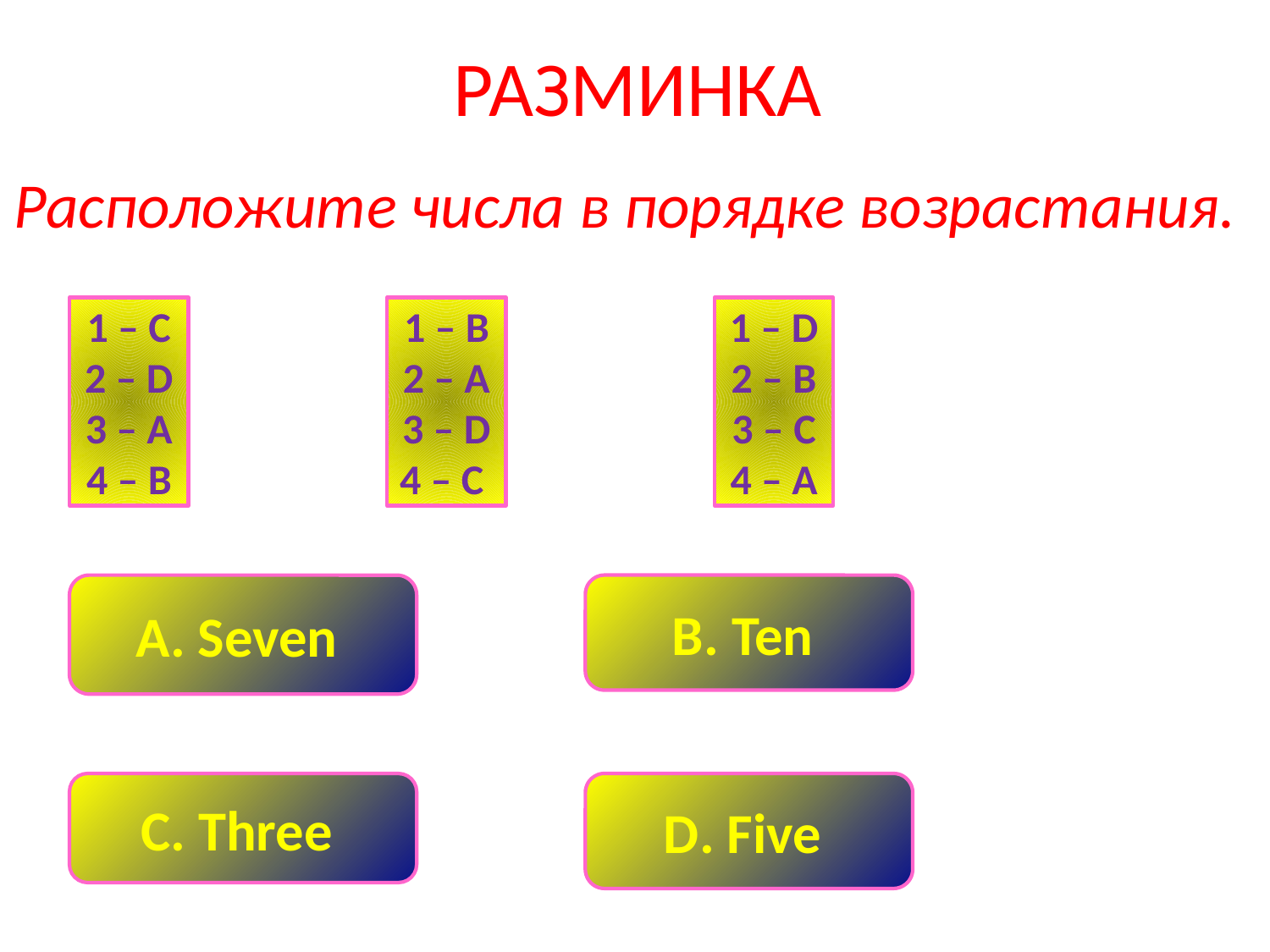

# РАЗМИНКА
Расположите числа в порядке возрастания.
1 – C
2 – D
3 – А
4 – В
1 – В
2 – А
3 – D
4 – C
1 – D
2 – B
3 – C
4 – А
A. Seven
B. Ten
C. Three
D. Five